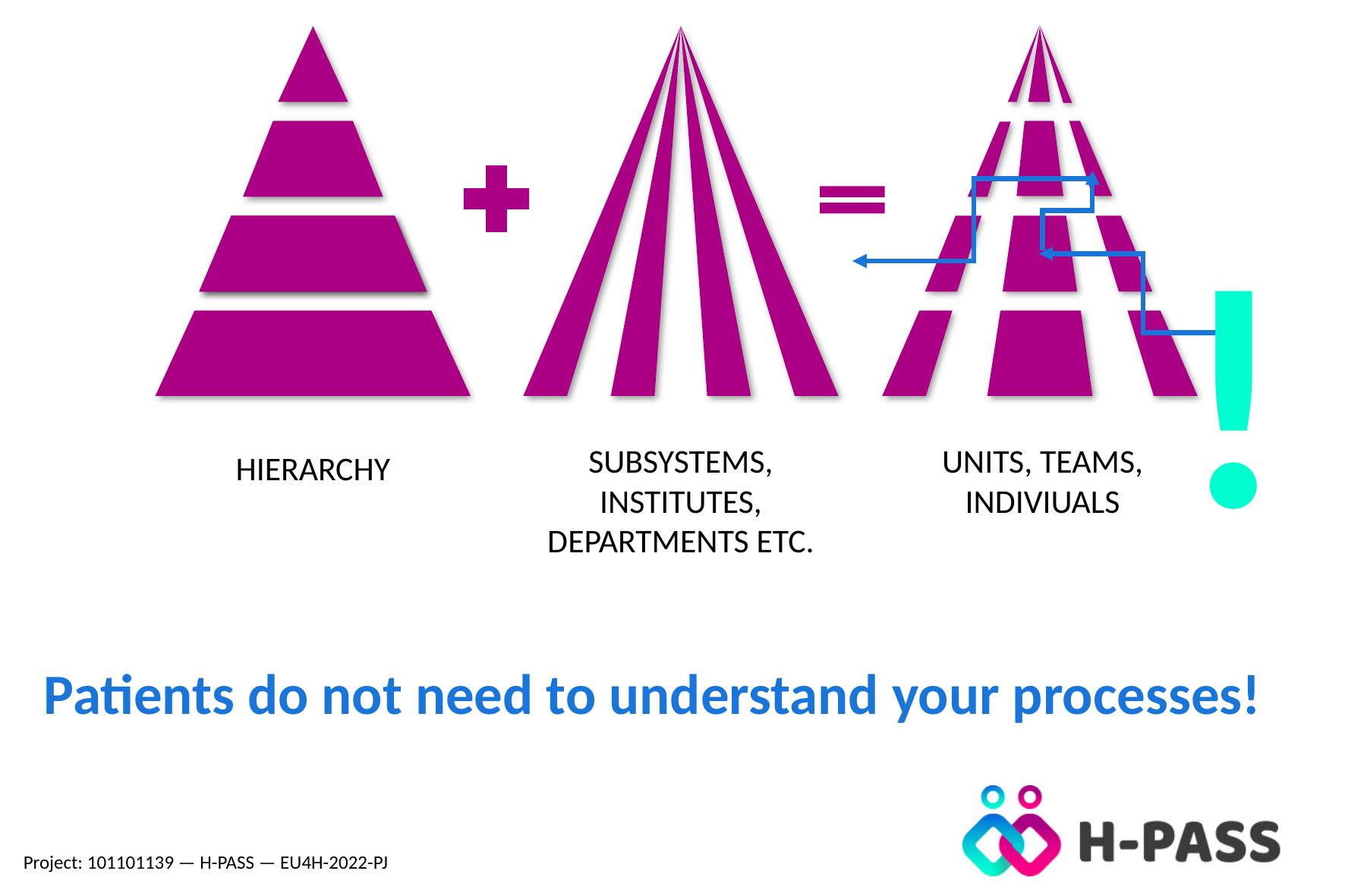

!

Subsystems, institutes, departments etc.
units, teams, indiviuals

Hierarchy
Patients do not need to understand your processes!
Project: 101101139 — H-PASS — EU4H-2022-PJ